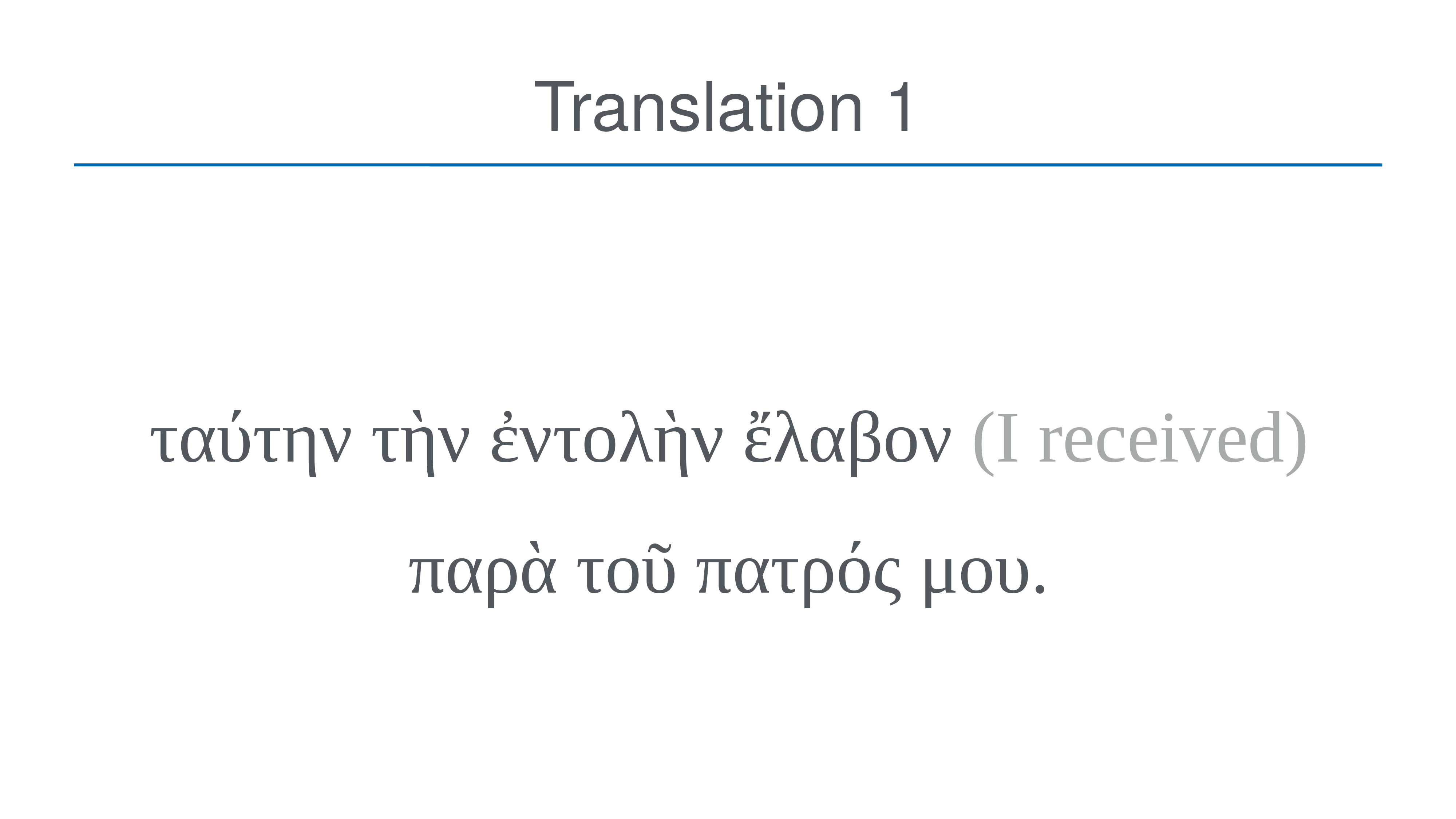

# Translation 1
ταύτην τὴν ἐντολὴν ἔλαβον (I received) παρὰ τοῦ πατρός μου.